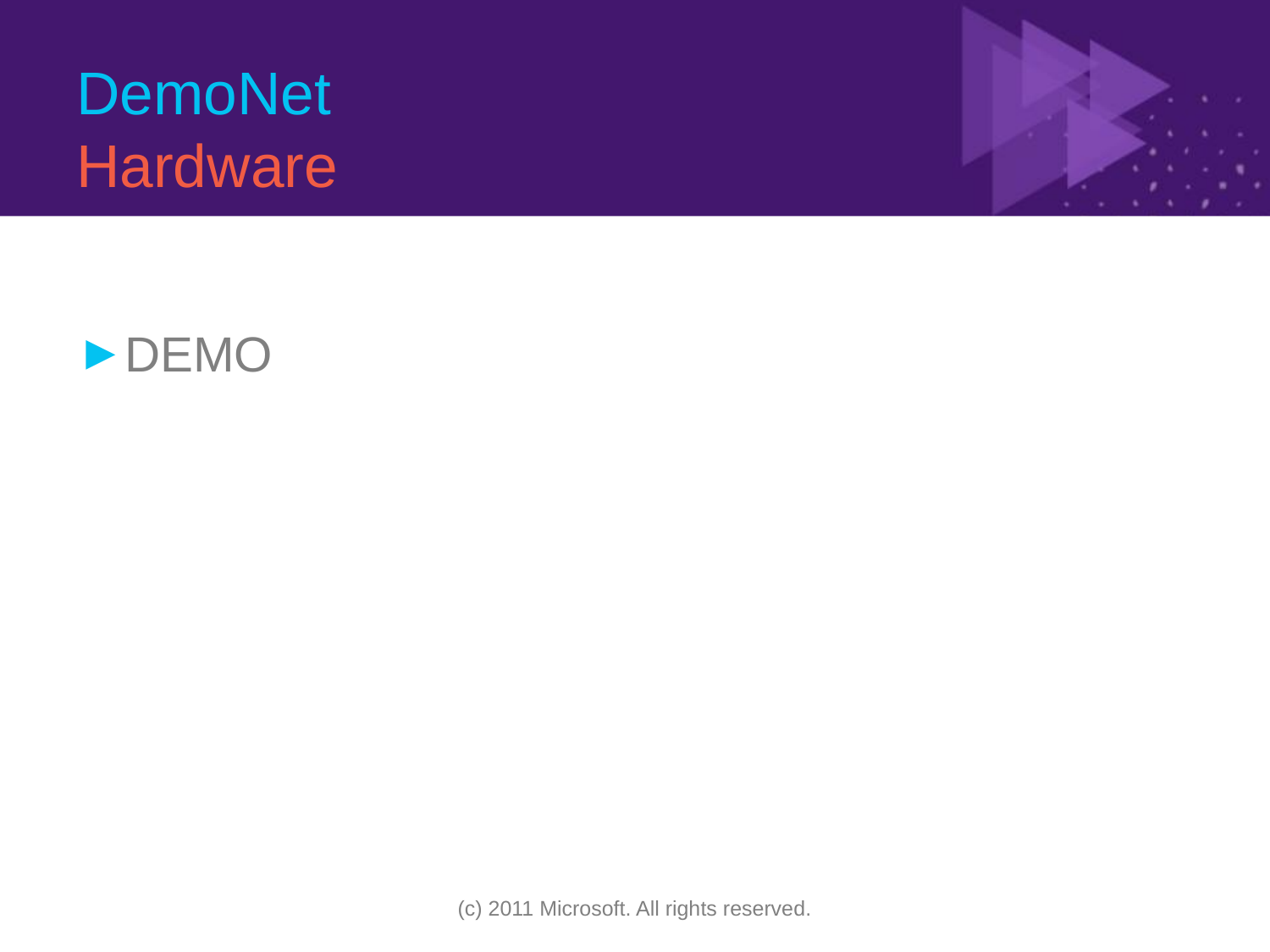

# DemoNet Hardware
DEMO
(c) 2011 Microsoft. All rights reserved.